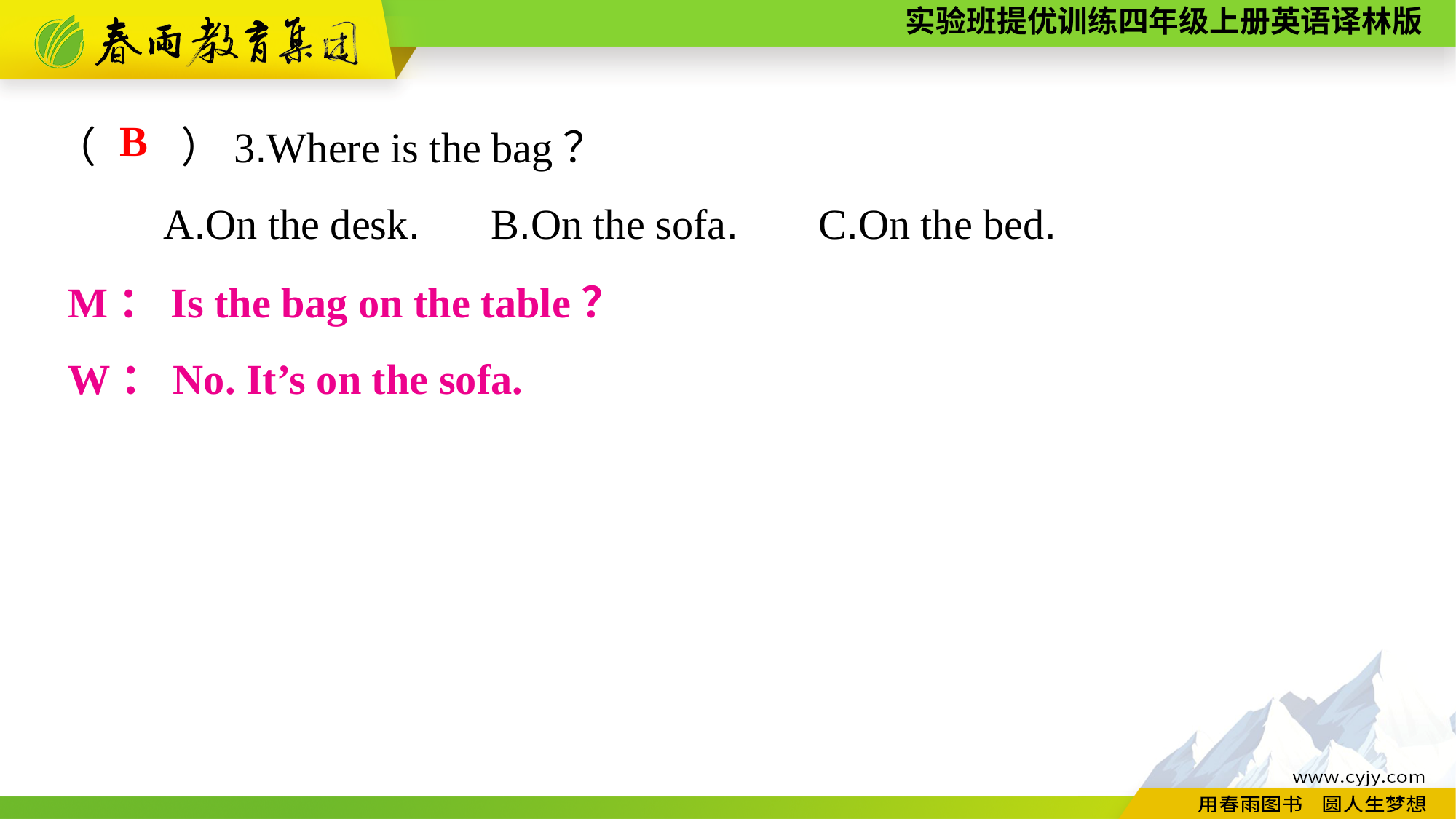

（　　）3.Where is the bag？
	A.On the desk.	B.On the sofa.	C.On the bed.
B
M：Is the bag on the table？
W：No. It’s on the sofa.